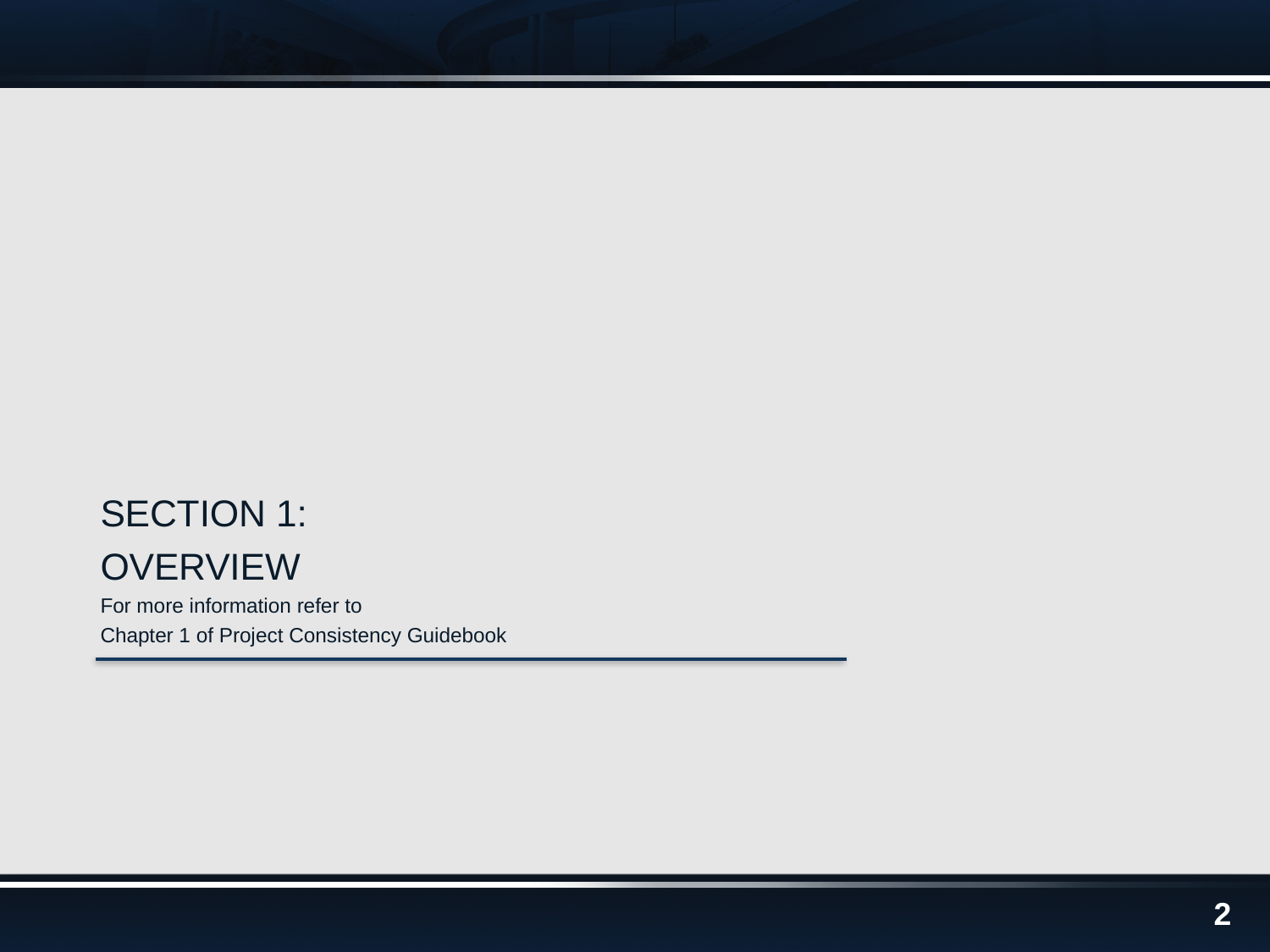

# Section 1: Overview For more information refer to Chapter 1 of Project Consistency Guidebook